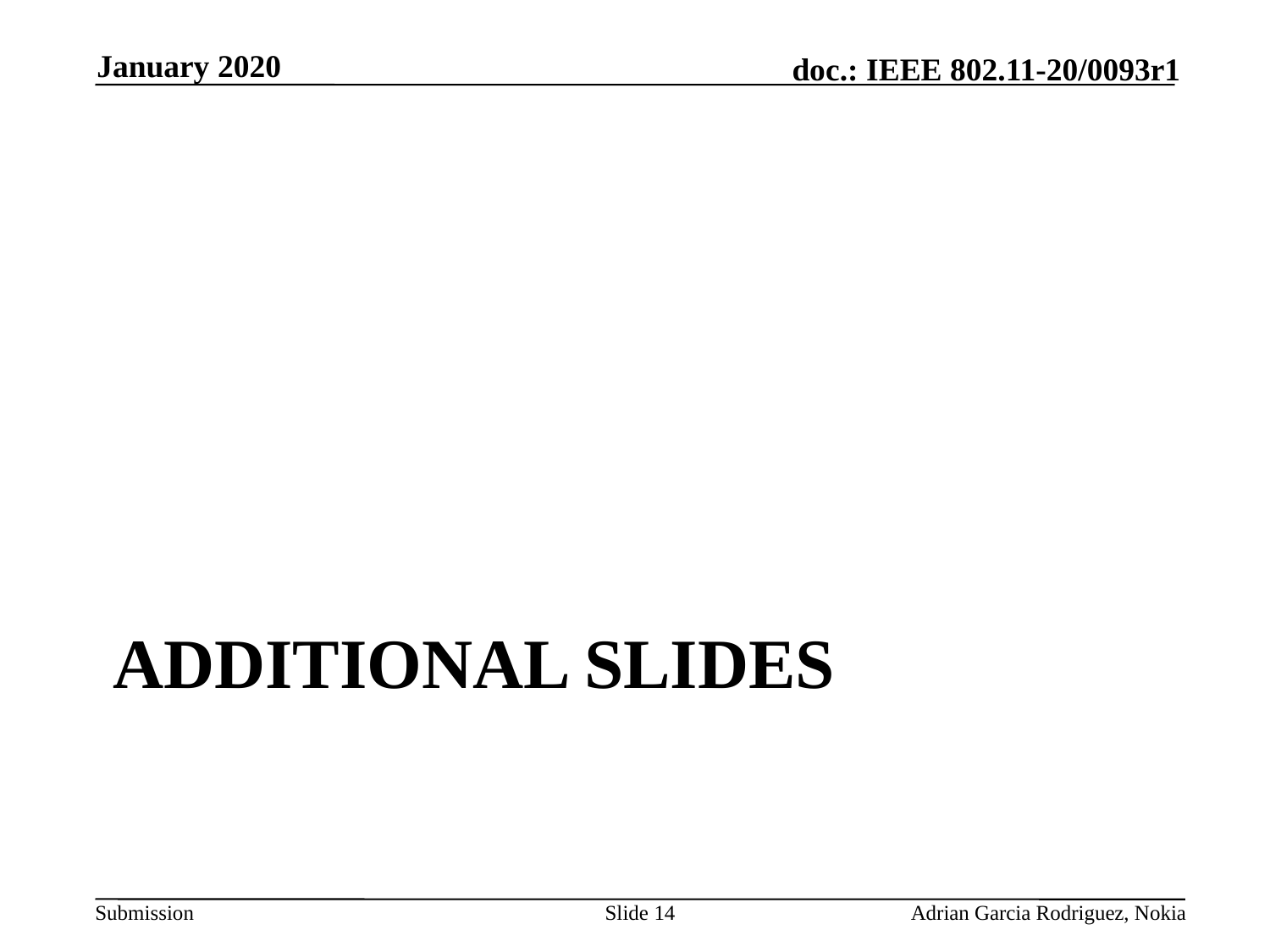

January 2020

# Additional slides
Slide 14
Adrian Garcia Rodriguez, Nokia